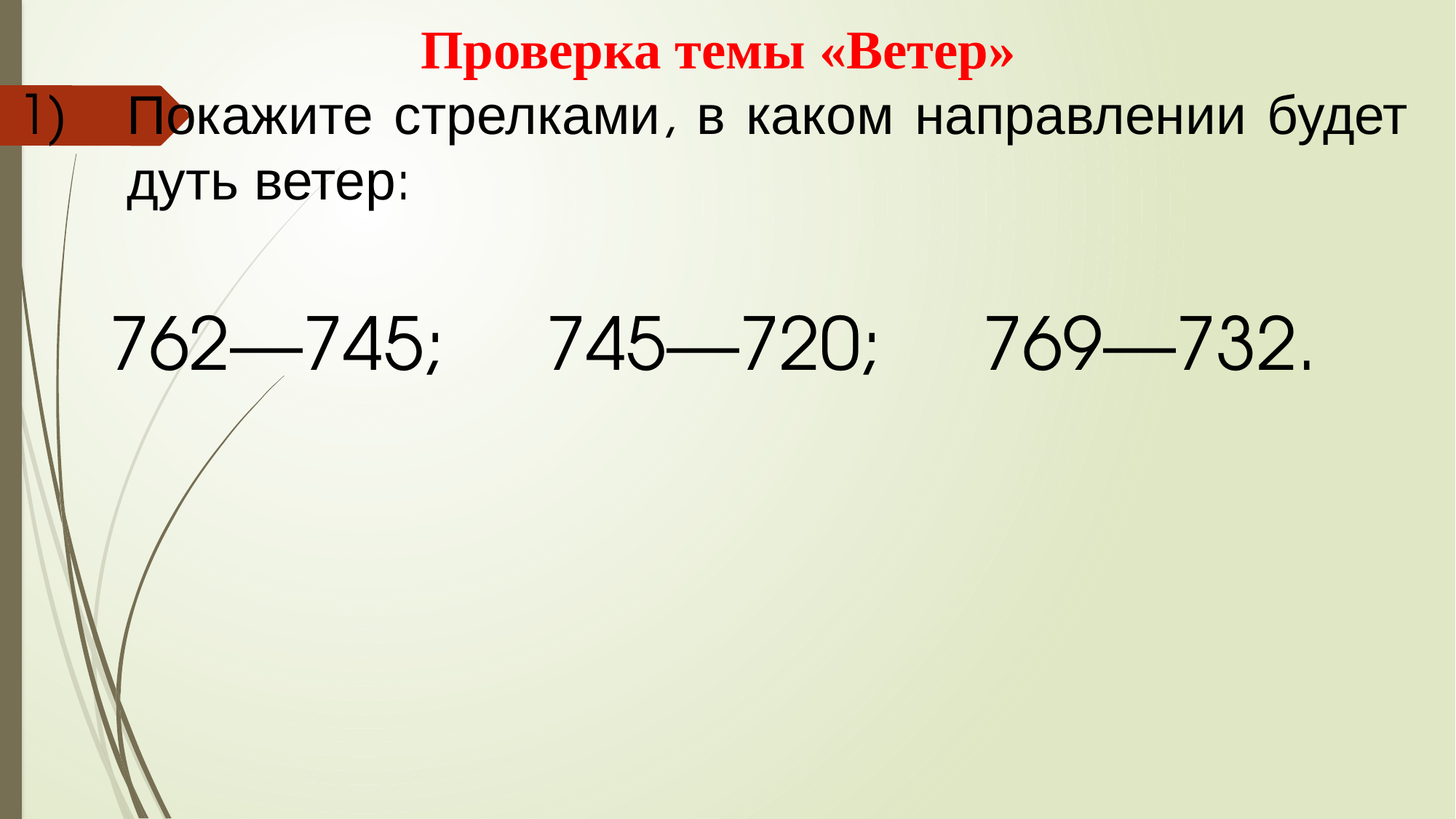

Проверка темы «Ветер»
Покажите стрелками, в каком направлении будет дуть ветер:

762—745;	745—720;	769—732.